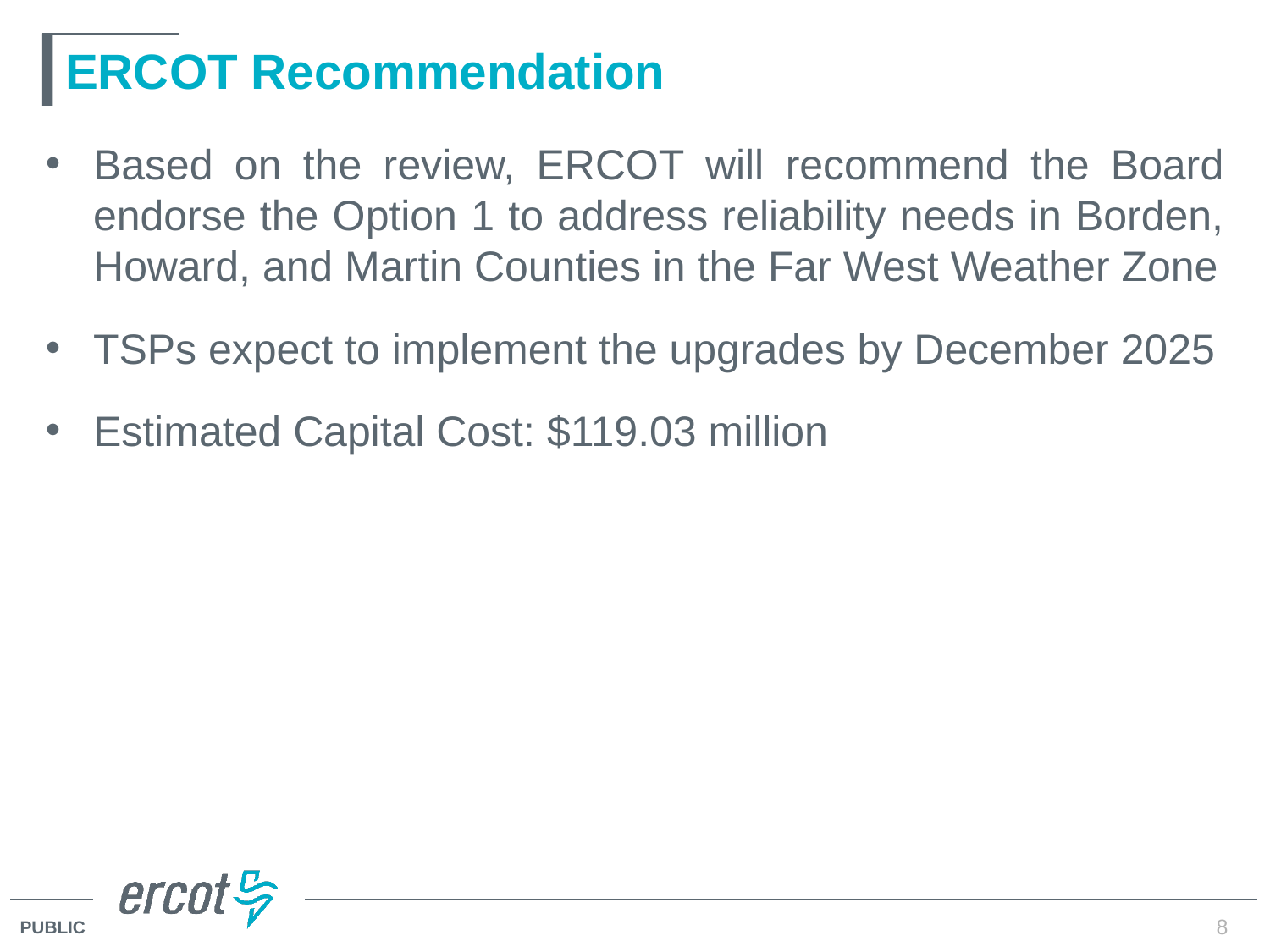

# ERCOT Recommendation
Based on the review, ERCOT will recommend the Board endorse the Option 1 to address reliability needs in Borden, Howard, and Martin Counties in the Far West Weather Zone
TSPs expect to implement the upgrades by December 2025
Estimated Capital Cost: $119.03 million

8